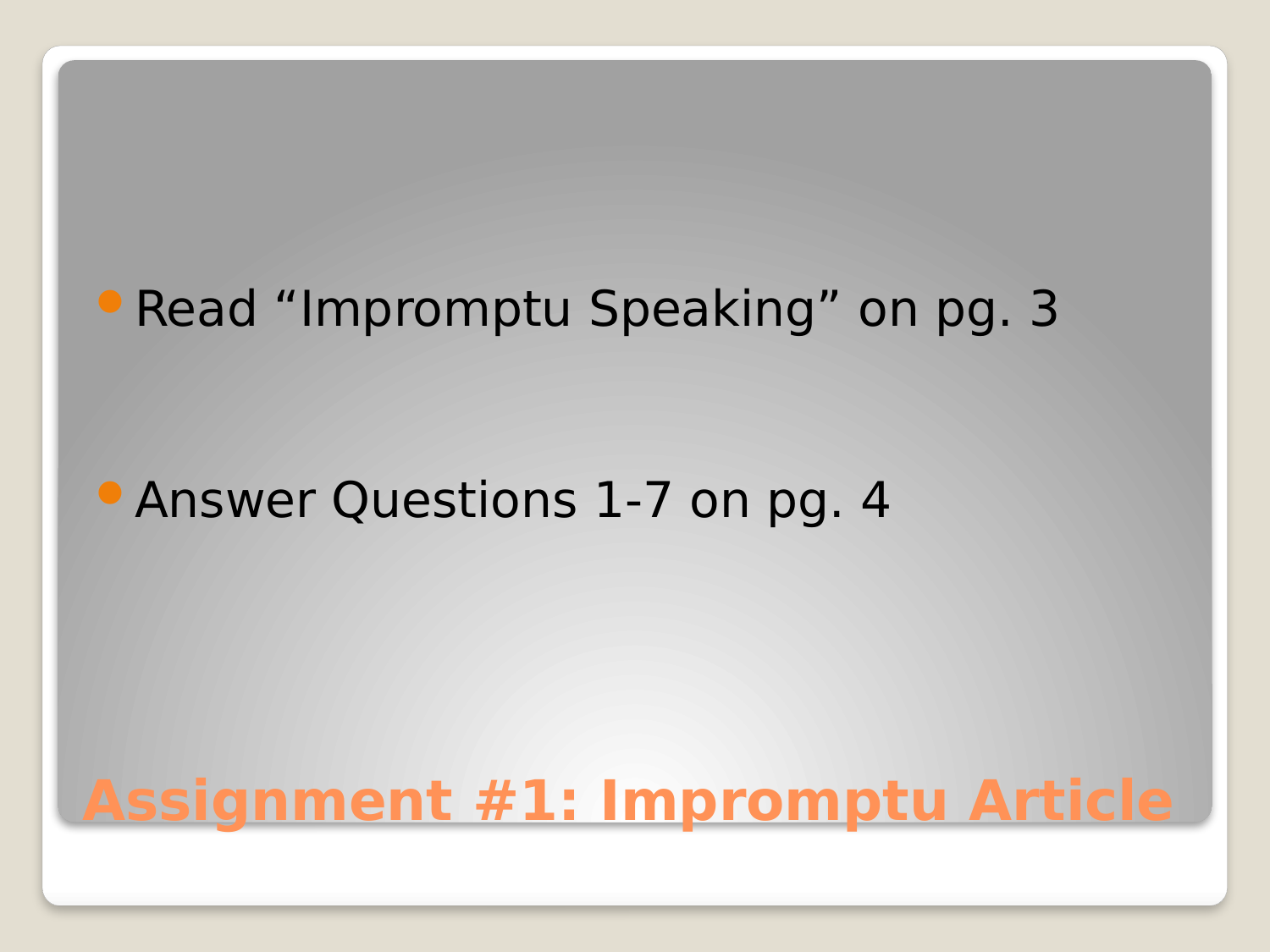

Read “Impromptu Speaking” on pg. 3

Answer Questions 1-7 on pg. 4
# Assignment #1: Impromptu Article